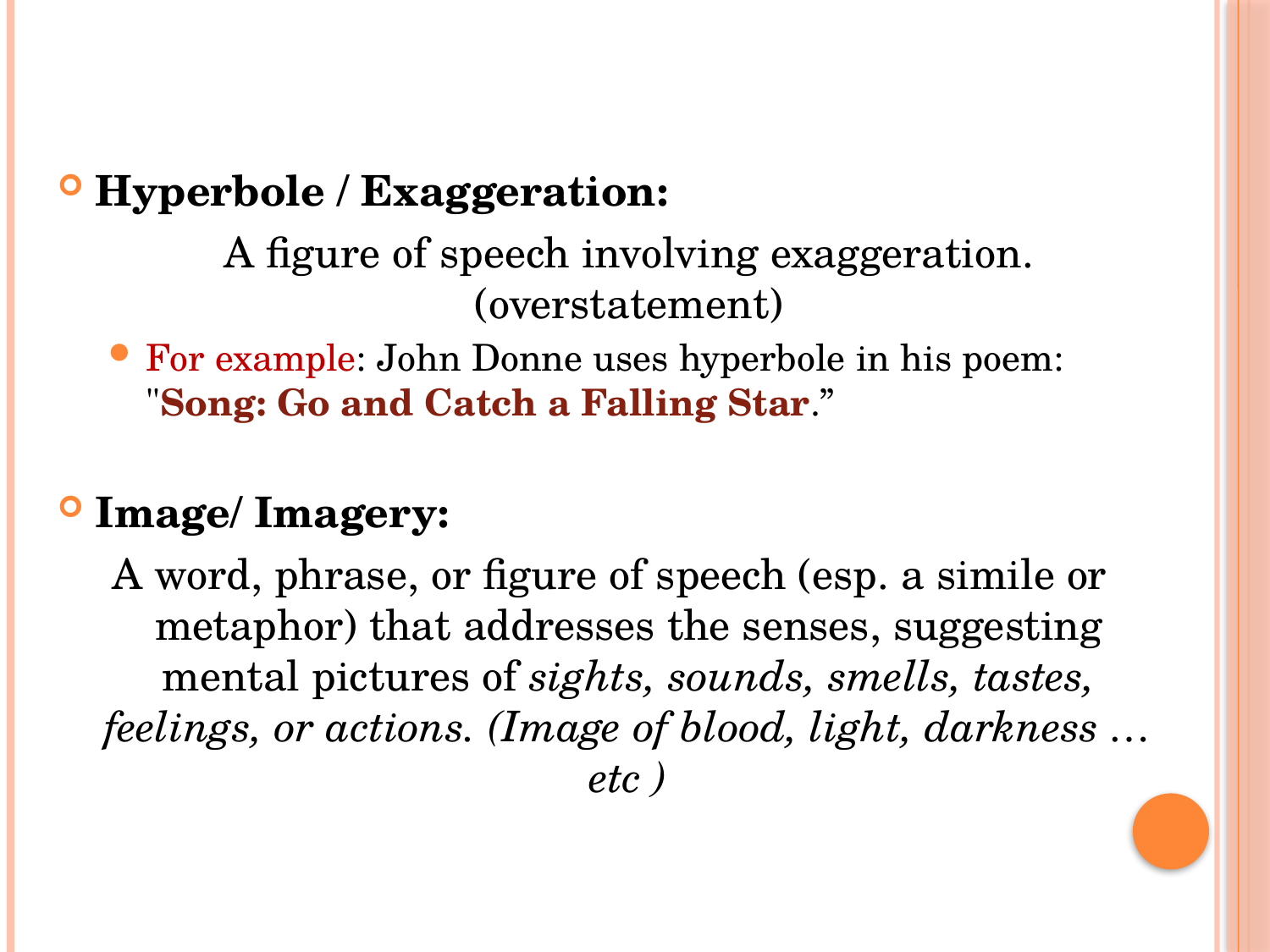

Hyperbole / Exaggeration:
	A figure of speech involving exaggeration. (overstatement)
For example: John Donne uses hyperbole in his poem: "Song: Go and Catch a Falling Star.”

Image/ Imagery:
A word, phrase, or figure of speech (esp. a simile or metaphor) that addresses the senses, suggesting mental pictures of sights, sounds, smells, tastes, feelings, or actions. (Image of blood, light, darkness …etc )